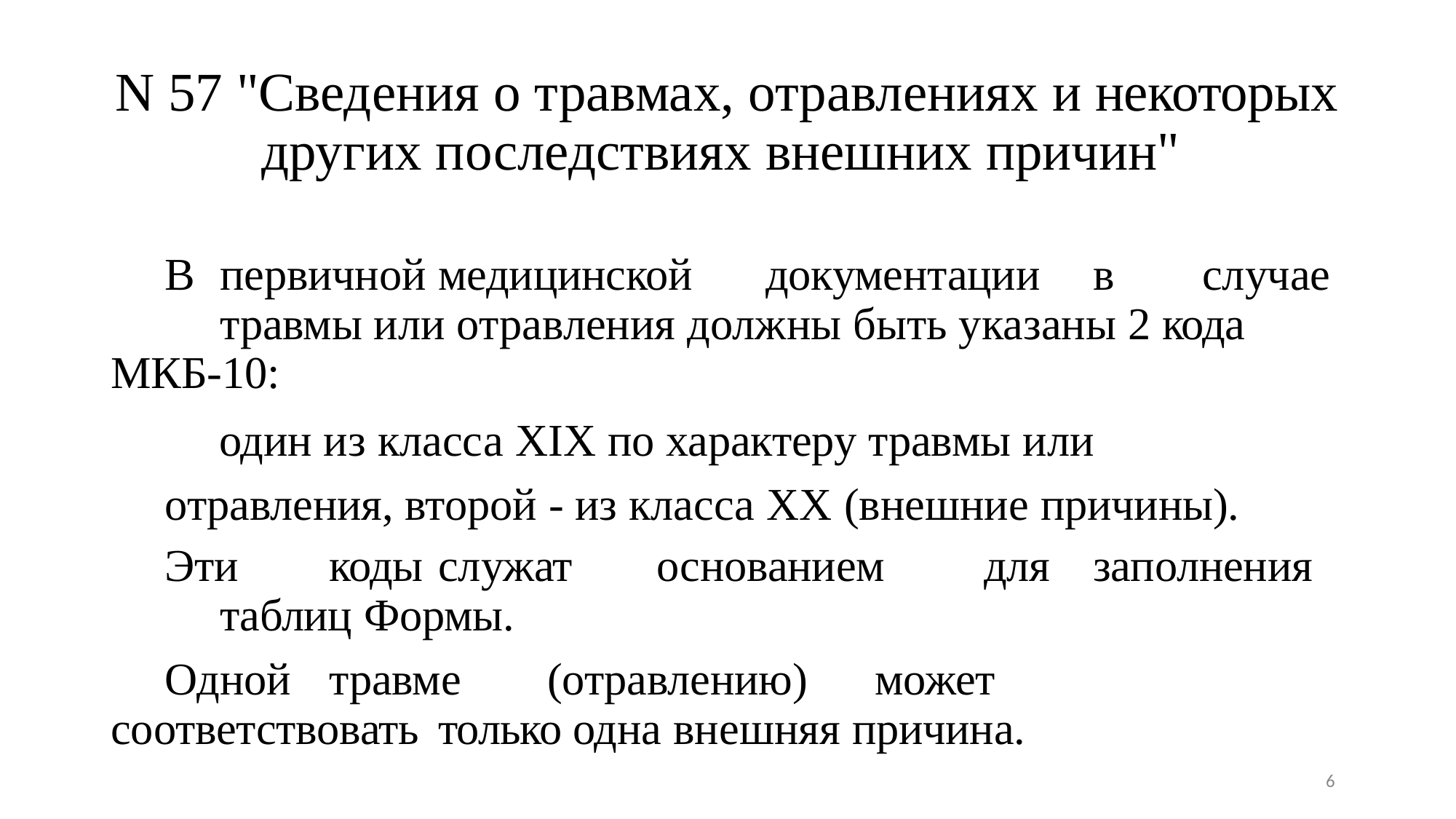

# N 57 "Сведения о травмах, отравлениях и некоторых других последствиях внешних причин"
В	первичной	медицинской	документации	в	случае	травмы или отравления должны быть указаны 2 кода МКБ-10:
один из класса XIX по характеру травмы или отравления, второй - из класса XX (внешние причины).
Эти	коды	служат	основанием	для	заполнения	таблиц Формы.
Одной	травме	(отравлению)	может	соответствовать	только одна внешняя причина.
6